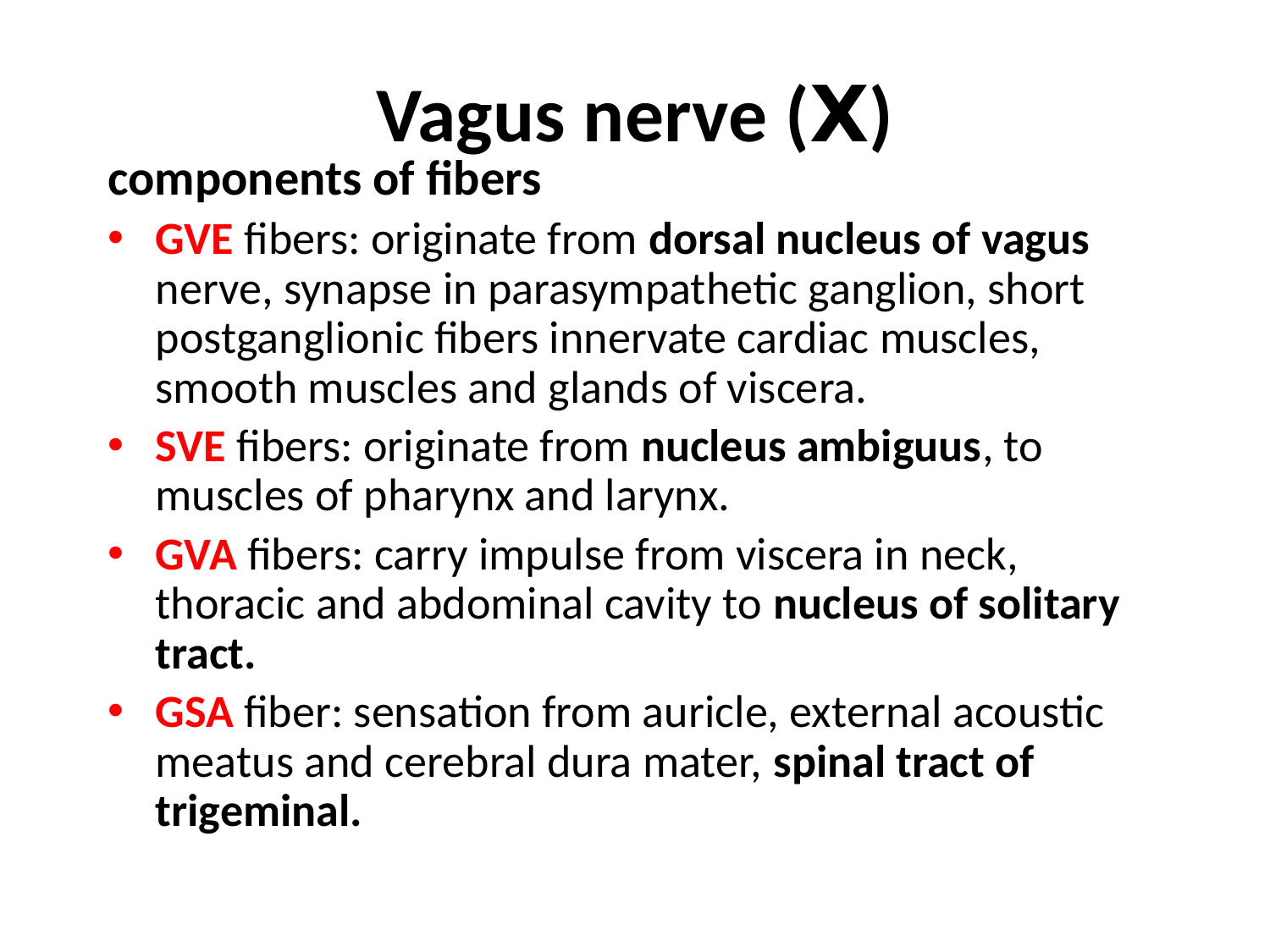

# Vagus nerve (Ⅹ)
components of fibers
GVE fibers: originate from dorsal nucleus of vagus nerve, synapse in parasympathetic ganglion, short postganglionic fibers innervate cardiac muscles, smooth muscles and glands of viscera.
SVE fibers: originate from nucleus ambiguus, to muscles of pharynx and larynx.
GVA fibers: carry impulse from viscera in neck, thoracic and abdominal cavity to nucleus of solitary tract.
GSA fiber: sensation from auricle, external acoustic meatus and cerebral dura mater, spinal tract of trigeminal.